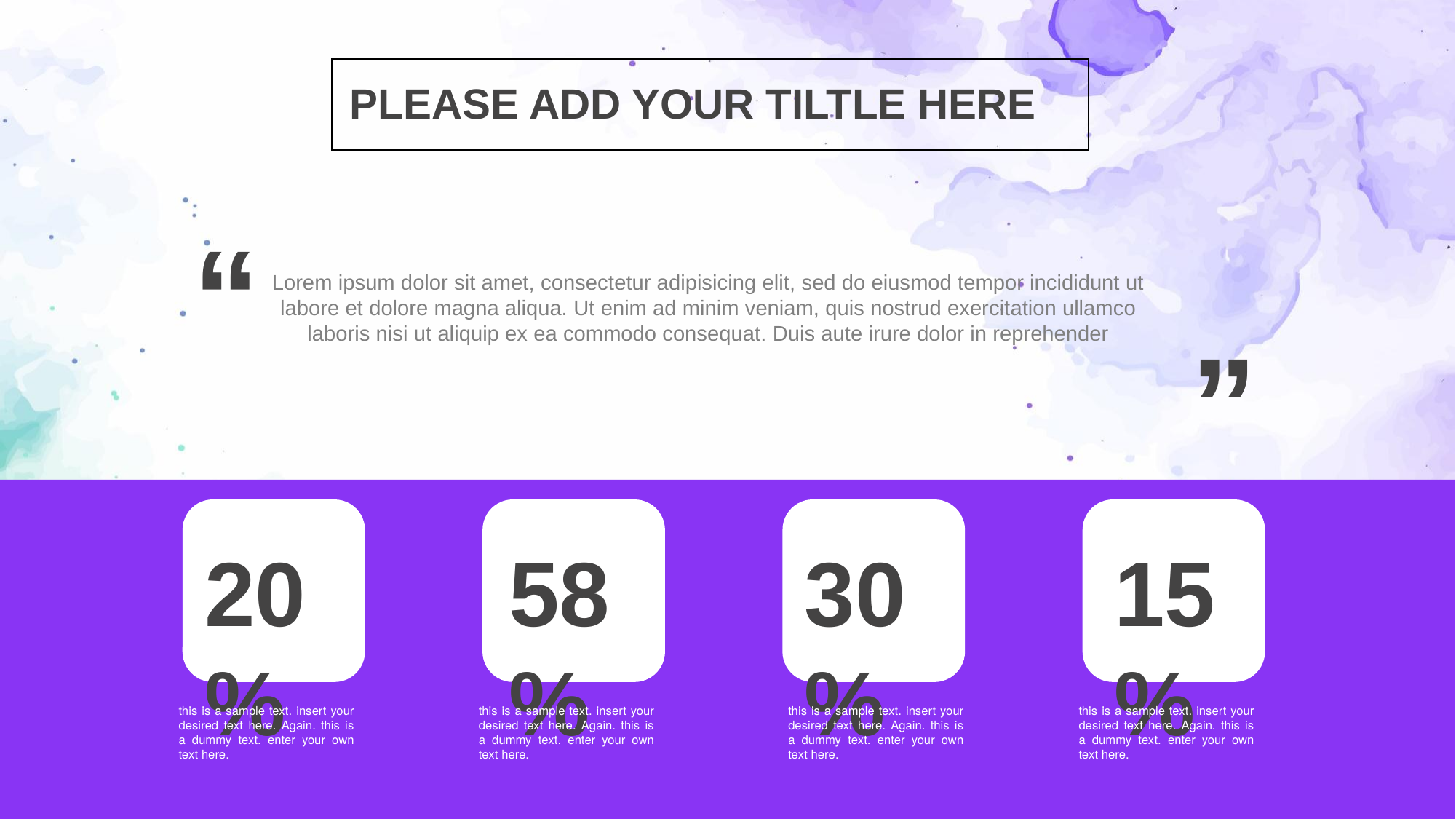

PLEASE ADD YOUR TILTLE HERE
“
Lorem ipsum dolor sit amet, consectetur adipisicing elit, sed do eiusmod tempor incididunt ut labore et dolore magna aliqua. Ut enim ad minim veniam, quis nostrud exercitation ullamco laboris nisi ut aliquip ex ea commodo consequat. Duis aute irure dolor in reprehender
”

20%
58%
30%
15%
this is a sample text. insert your desired text here. Again. this is a dummy text. enter your own text here.
this is a sample text. insert your desired text here. Again. this is a dummy text. enter your own text here.
this is a sample text. insert your desired text here. Again. this is a dummy text. enter your own text here.
this is a sample text. insert your desired text here. Again. this is a dummy text. enter your own text here.